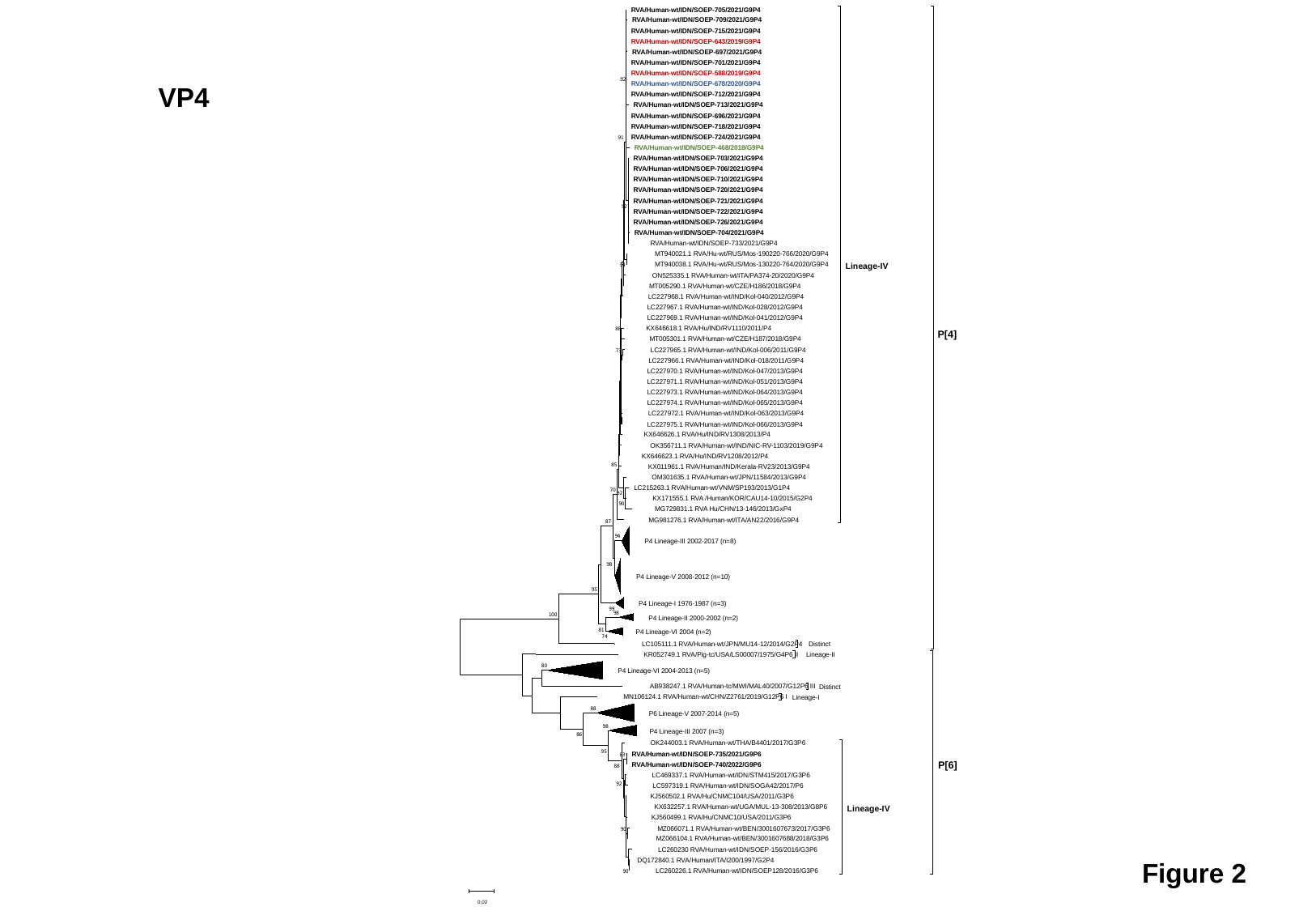

RVA/Human-wt/IDN/SOEP-705/2021/G9P4

 RVA/Human-wt/IDN/SOEP-709/2021/G9P4

 RVA/Human-wt/IDN/SOEP-715/2021/G9P4

 RVA/Human-wt/IDN/SOEP-643/2019/G9P4
 RVA/Human-wt/IDN/SOEP-697/2021/G9P4

 RVA/Human-wt/IDN/SOEP-701/2021/G9P4

 RVA/Human-wt/IDN/SOEP-588/2019/G9P4

92

 RVA/Human-wt/IDN/SOEP-678/2020/G9P4

 RVA/Human-wt/IDN/SOEP-712/2021/G9P4

 RVA/Human-wt/IDN/SOEP-713/2021/G9P4
 RVA/Human-wt/IDN/SOEP-696/2021/G9P4
 RVA/Human-wt/IDN/SOEP-718/2021/G9P4
 RVA/Human-wt/IDN/SOEP-724/2021/G9P4
91

 RVA/Human-wt/IDN/SOEP-468/2018/G9P4
 RVA/Human-wt/IDN/SOEP-703/2021/G9P4

 RVA/Human-wt/IDN/SOEP-706/2021/G9P4

 RVA/Human-wt/IDN/SOEP-710/2021/G9P4

 RVA/Human-wt/IDN/SOEP-720/2021/G9P4

 RVA/Human-wt/IDN/SOEP-721/2021/G9P4

92
 RVA/Human-wt/IDN/SOEP-722/2021/G9P4

 RVA/Human-wt/IDN/SOEP-726/2021/G9P4

 RVA/Human-wt/IDN/SOEP-704/2021/G9P4

 RVA/Human-wt/IDN/SOEP-733/2021/G9P4
 MT940021.1 RVA/Hu-wt/RUS/Mos-190220-766/2020/G9P4

 MT940038.1 RVA/Hu-wt/RUS/Mos-130220-764/2020/G9P4
Lineage-IV
94

 ON525335.1 RVA/Human-wt/ITA/PA374-20/2020/G9P4

 MT005290.1 RVA/Human-wt/CZE/H186/2018/G9P4
 LC227968.1 RVA/Human-wt/IND/Kol-040/2012/G9P4

 LC227967.1 RVA/Human-wt/IND/Kol-028/2012/G9P4

 LC227969.1 RVA/Human-wt/IND/Kol-041/2012/G9P4
 KX646618.1 RVA/Hu/IND/RV1110/2011/P4
88

P[4]

 MT005301.1 RVA/Human-wt/CZE/H187/2018/G9P4
 LC227965.1 RVA/Human-wt/IND/Kol-006/2011/G9P4
73

 LC227966.1 RVA/Human-wt/IND/Kol-018/2011/G9P4

 LC227970.1 RVA/Human-wt/IND/Kol-047/2013/G9P4

 LC227971.1 RVA/Human-wt/IND/Kol-051/2013/G9P4

 LC227973.1 RVA/Human-wt/IND/Kol-064/2013/G9P4

 LC227974.1 RVA/Human-wt/IND/Kol-065/2013/G9P4

 LC227972.1 RVA/Human-wt/IND/Kol-063/2013/G9P4

 LC227975.1 RVA/Human-wt/IND/Kol-066/2013/G9P4
 KX646626.1 RVA/Hu/IND/RV1308/2013/P4

 OK356711.1 RVA/Human-wt/IND/NIC-RV-1103/2019/G9P4

 KX646623.1 RVA/Hu/IND/RV1208/2012/P4
85
 KX011961.1 RVA/Human/IND/Kerala-RV23/2013/G9P4

 OM301635.1 RVA/Human-wt/JPN/11584/2013/G9P4

 LC215263.1 RVA/Human-wt/VNM/SP193/2013/G1P4
70

92

 KX171555.1 RVA /Human/KOR/CAU14-10/2015/G2P4

90

 MG729831.1 RVA Hu/CHN/13-146/2013/GxP4
 MG981276.1 RVA/Human-wt/ITA/AN22/2016/G9P4
87

94
P4 Lineage-III 2002-2017 (n=8)

98

P4 Lineage-V 2008-2012 (n=10)

95

P4 Lineage-I 1976-1987 (n=3)

99
98
100

P4 Lineage-II 2000-2002 (n=2)

81

P4 Lineage-VI 2004 (n=2)

74
 LC105111.1 RVA/Human-wt/JPN/MU14-12/2014/G2P4

Distinct

 KR052749.1 RVA/Pig-tc/USA/LS00007/1975/G4P6 II

Lineage-II

80
P4 Lineage-VI 2004-2013 (n=5)

 AB938247.1 RVA/Human-tc/MWI/MAL40/2007/G12P6 III

Distinct

 MN106124.1 RVA/Human-wt/CHN/Z2761/2019/G12P6 I

Lineage-I

88
P6 Lineage-V 2007-2014 (n=5)

98

P4 Lineage-III 2007 (n=3)

86
 OK244003.1 RVA/Human-wt/THA/B4401/2017/G3P6

95
 RVA/Human-wt/IDN/SOEP-735/2021/G9P6
83

P[6]

 RVA/Human-wt/IDN/SOEP-740/2022/G9P6

88
 LC469337.1 RVA/Human-wt/IDN/STM415/2017/G3P6

92
 LC597319.1 RVA/Human-wt/IDN/SOGA42/2017/P6
 KJ560502.1 RVA/Hu/CNMC104/USA/2011/G3P6

 KX632257.1 RVA/Human-wt/UGA/MUL-13-308/2013/G8P6
Lineage-IV

 KJ560499.1 RVA/Hu/CNMC10/USA/2011/G3P6

 MZ066071.1 RVA/Human-wt/BEN/3001607673/2017/G3P6
90

 MZ066104.1 RVA/Human-wt/BEN/3001607688/2018/G3P6

 LC260230 RVA/Human-wt/IDN/SOEP-156/2016/G3P6

 DQ172840.1 RVA/Human/ITA/I200/1997/G2P4

 LC260226.1 RVA/Human-wt/IDN/SOEP128/2016/G3P6
90

0,02
VP4
Figure 2